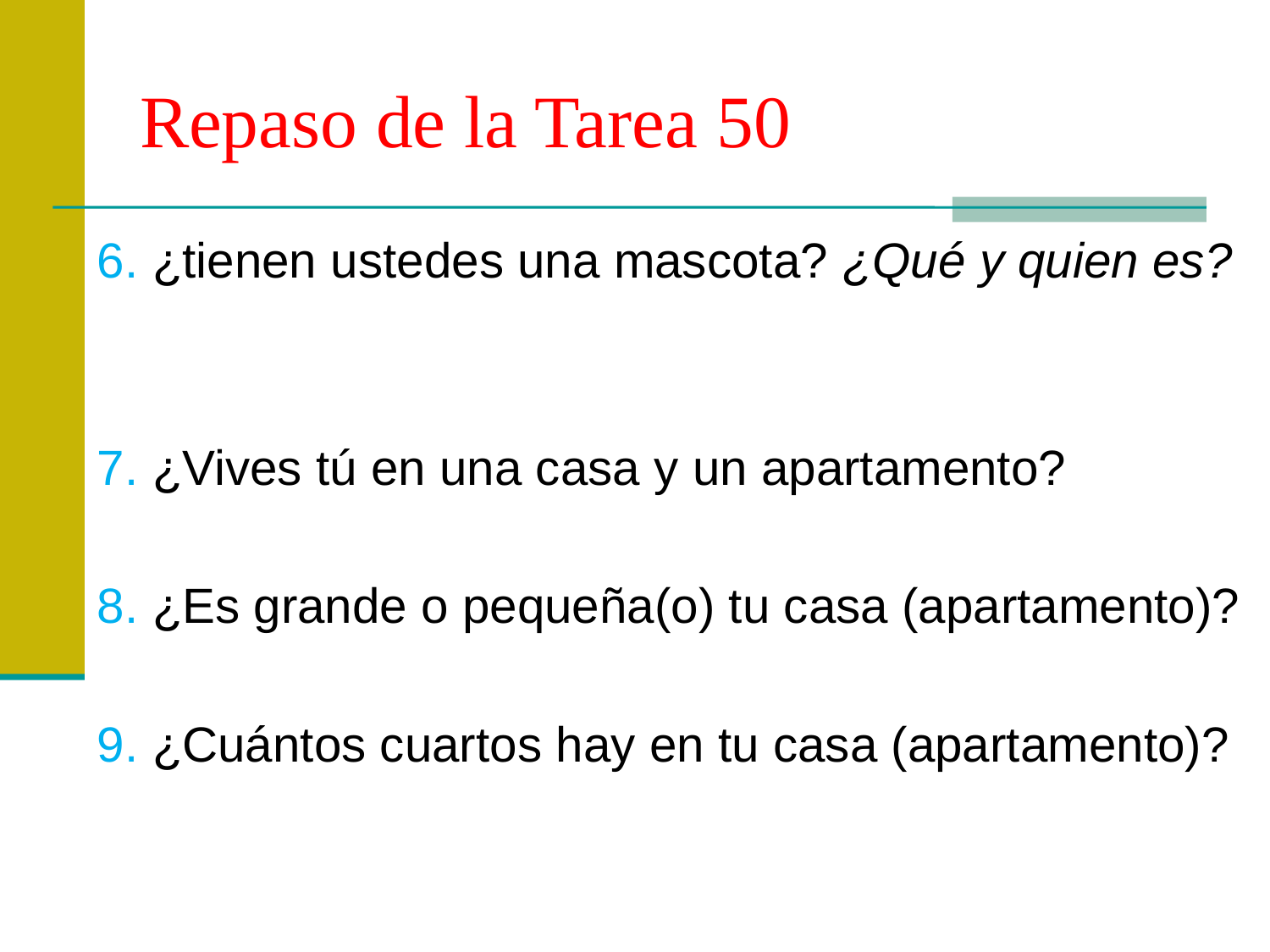

# Repaso de la Tarea 50
6. ¿tienen ustedes una mascota? ¿Qué y quien es?

7. ¿Vives tú en una casa y un apartamento?

8. ¿Es grande o pequeña(o) tu casa (apartamento)?

9. ¿Cuántos cuartos hay en tu casa (apartamento)?